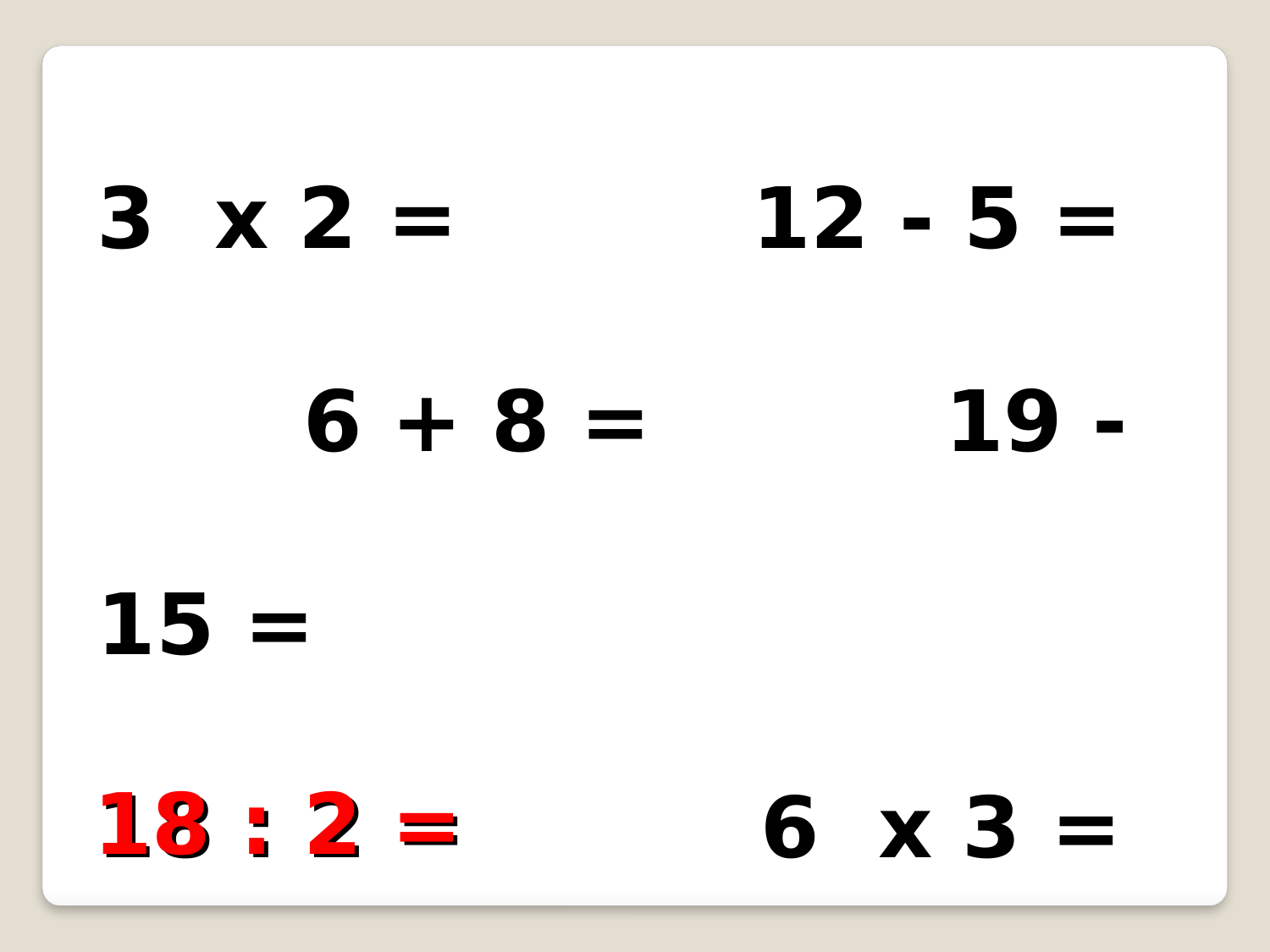

3  х 2 =          12 - 5 =          6 + 8 =          19 - 15 =
18 : 2 =          6  х 3 =          3 х 3 =           12 + 7 =

18 : 2 =